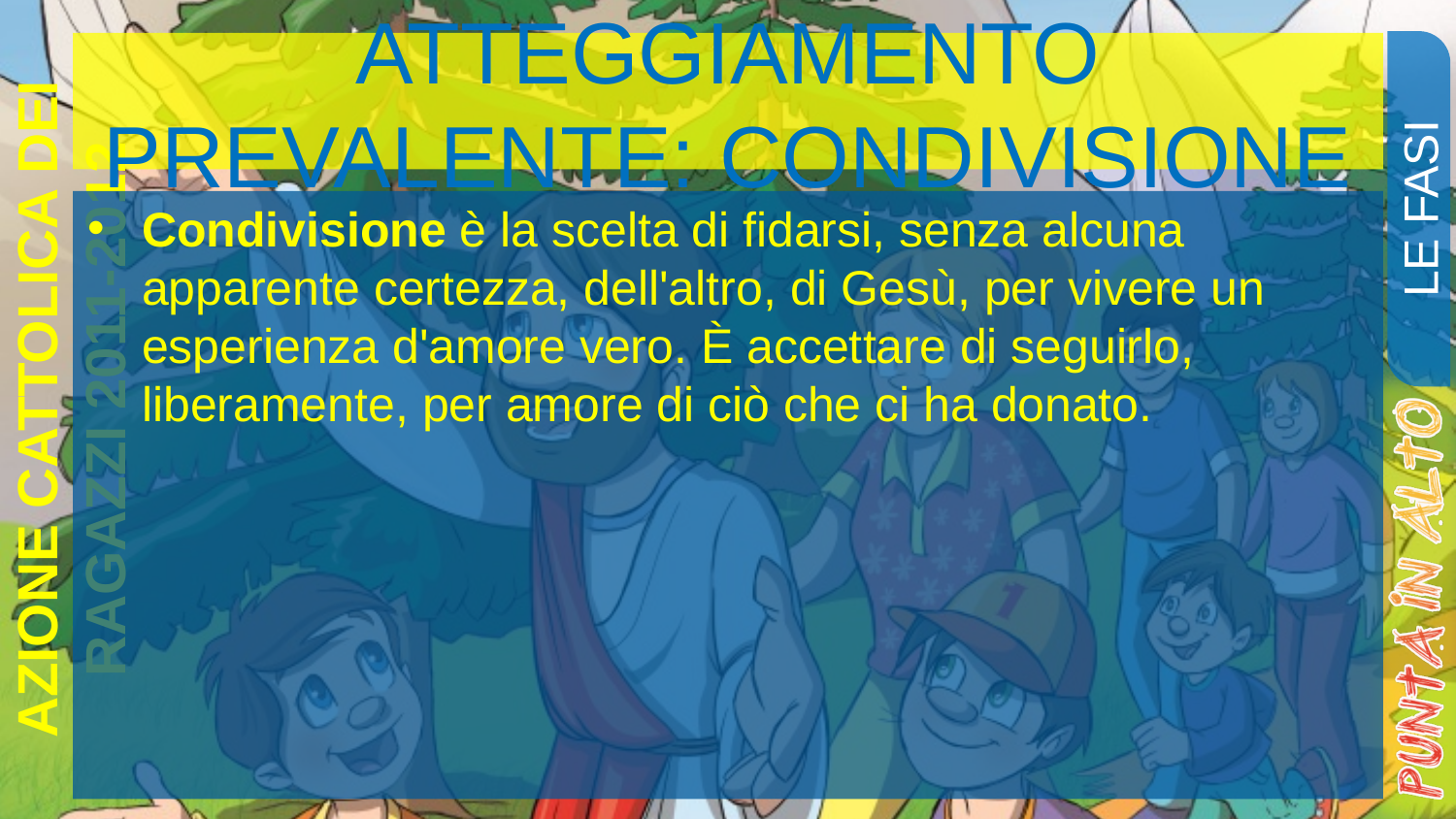

# Atteggiamento prevalente: CONDIVISIONE
LE FASI
Condivisione è la scelta di fidarsi, senza alcuna apparente certezza, dell'altro, di Gesù, per vivere un esperienza d'amore vero. È accettare di seguirlo, liberamente, per amore di ciò che ci ha donato.